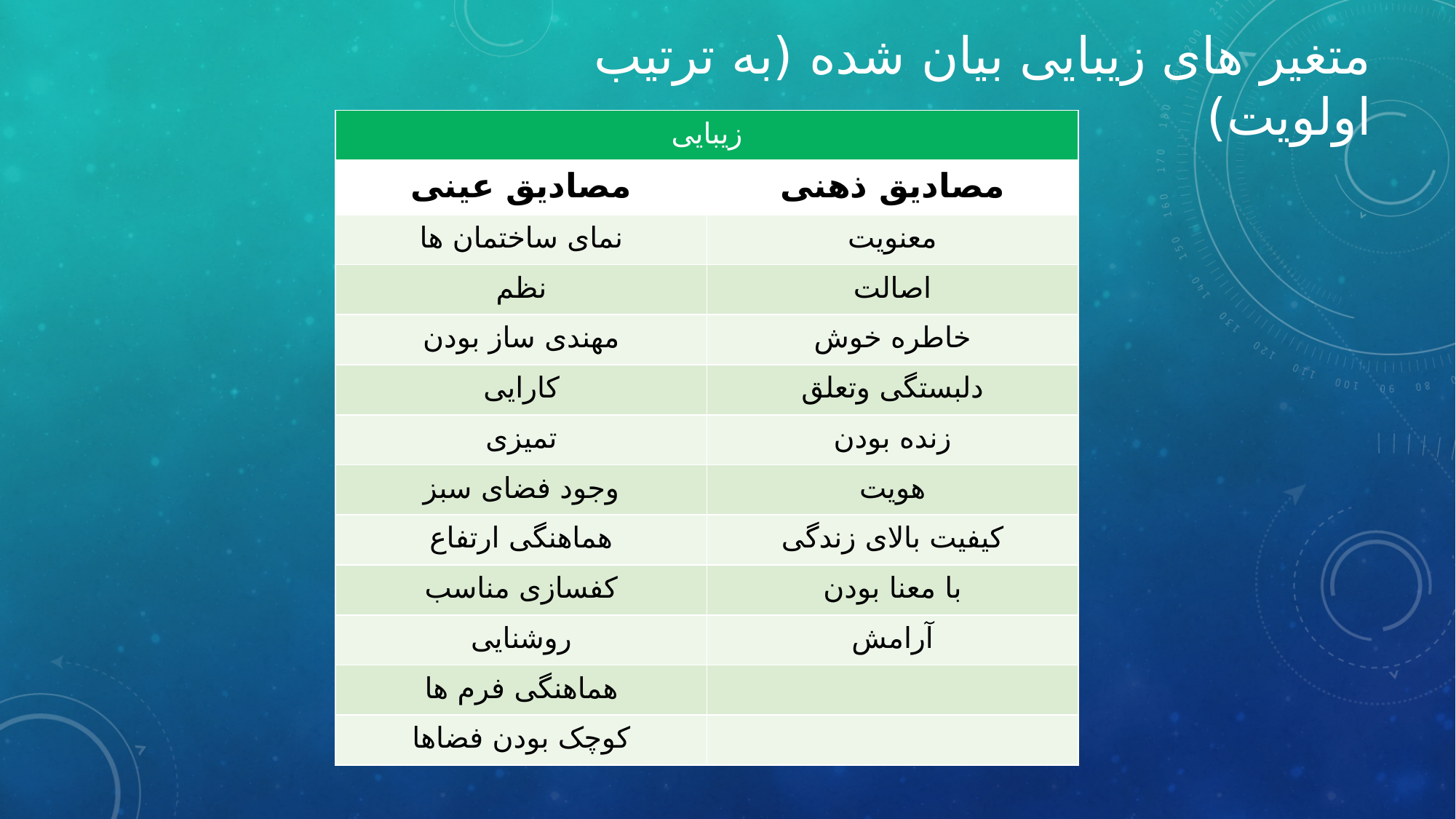

متغیر های زیبایی بیان شده (به ترتیب اولویت)
| زیبایی |  |
| --- | --- |
| مصادیق عینی | مصادیق ذهنی |
| نمای ساختمان ها | معنویت |
| نظم | اصالت |
| مهندی ساز بودن | خاطره خوش |
| کارایی | دلبستگی وتعلق |
| تمیزی | زنده بودن |
| وجود فضای سبز | هویت |
| هماهنگی ارتفاع | کیفیت بالای زندگی |
| کفسازی مناسب | با معنا بودن |
| روشنایی | آرامش |
| هماهنگی فرم ها |  |
| کوچک بودن فضاها |  |